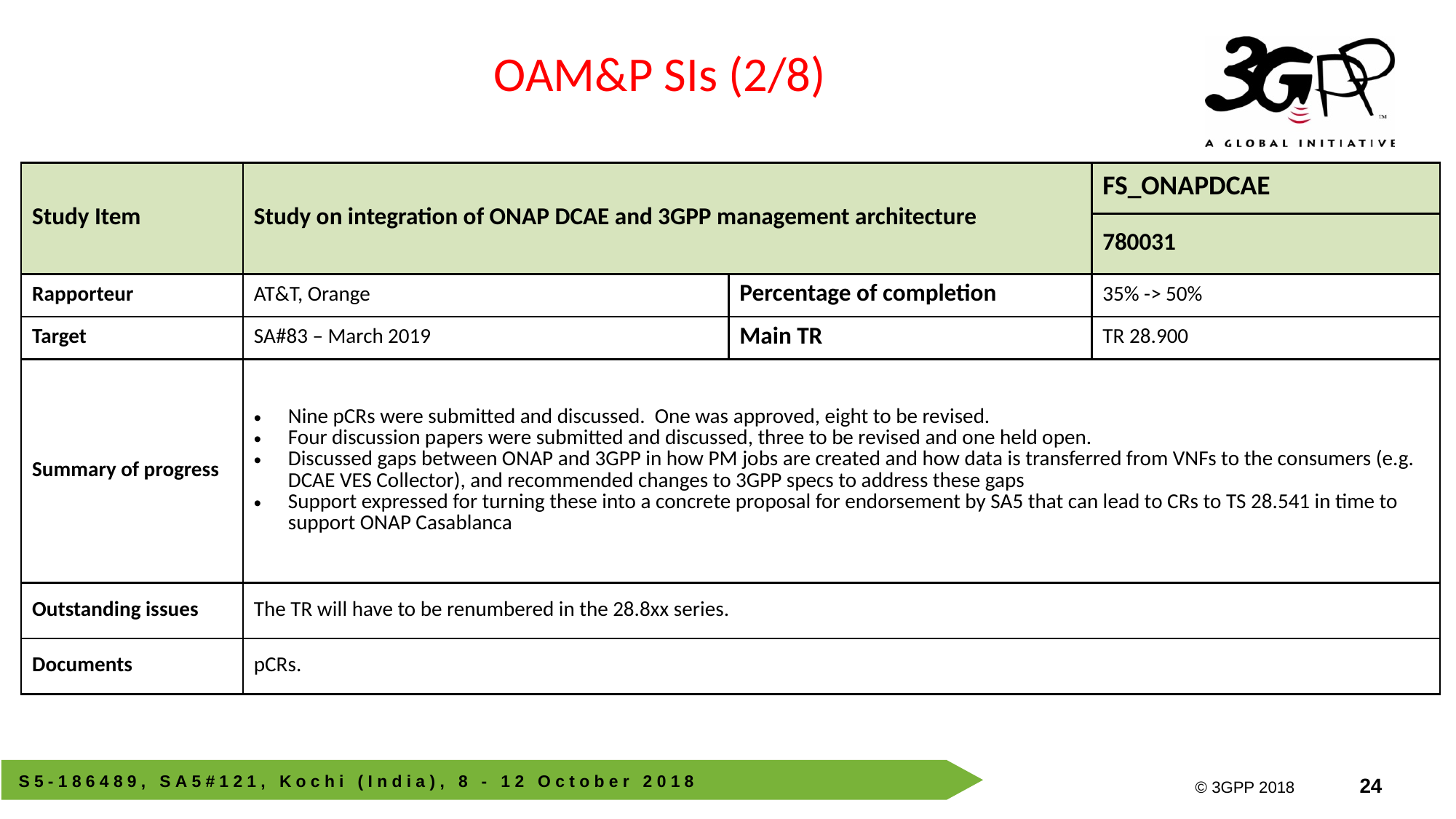

OAM&P SIs (2/8)
| Study Item | Study on integration of ONAP DCAE and 3GPP management architecture |  | FS\_ONAPDCAE |
| --- | --- | --- | --- |
|  |  |  | 780031 |
| Rapporteur | AT&T, Orange | Percentage of completion | 35% -> 50% |
| Target | SA#83 – March 2019 | Main TR | TR 28.900 |
| Summary of progress | Nine pCRs were submitted and discussed. One was approved, eight to be revised. Four discussion papers were submitted and discussed, three to be revised and one held open. Discussed gaps between ONAP and 3GPP in how PM jobs are created and how data is transferred from VNFs to the consumers (e.g. DCAE VES Collector), and recommended changes to 3GPP specs to address these gaps Support expressed for turning these into a concrete proposal for endorsement by SA5 that can lead to CRs to TS 28.541 in time to support ONAP Casablanca |  |  |
| Outstanding issues | The TR will have to be renumbered in the 28.8xx series. |  |  |
| Documents | pCRs. |  |  |